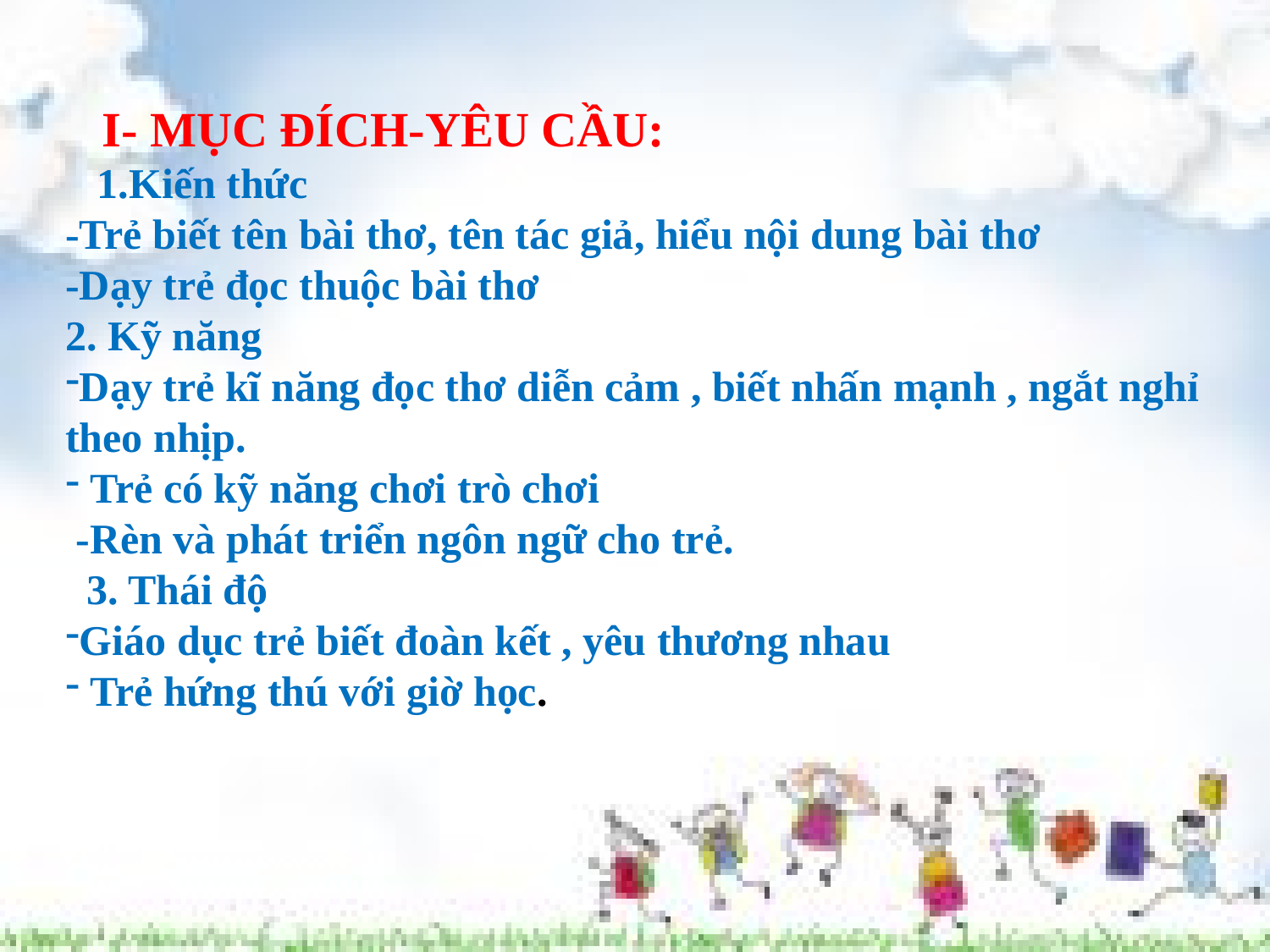

I- MỤC ĐÍCH-YÊU CẦU:
   1.Kiến thức
-Trẻ biết tên bài thơ, tên tác giả, hiểu nội dung bài thơ
-Dạy trẻ đọc thuộc bài thơ
2. Kỹ năng
Dạy trẻ kĩ năng đọc thơ diễn cảm , biết nhấn mạnh , ngắt nghỉ theo nhịp.
 Trẻ có kỹ năng chơi trò chơi
 -Rèn và phát triển ngôn ngữ cho trẻ.
  3. Thái độ
Giáo dục trẻ biết đoàn kết , yêu thương nhau
 Trẻ hứng thú với giờ học.